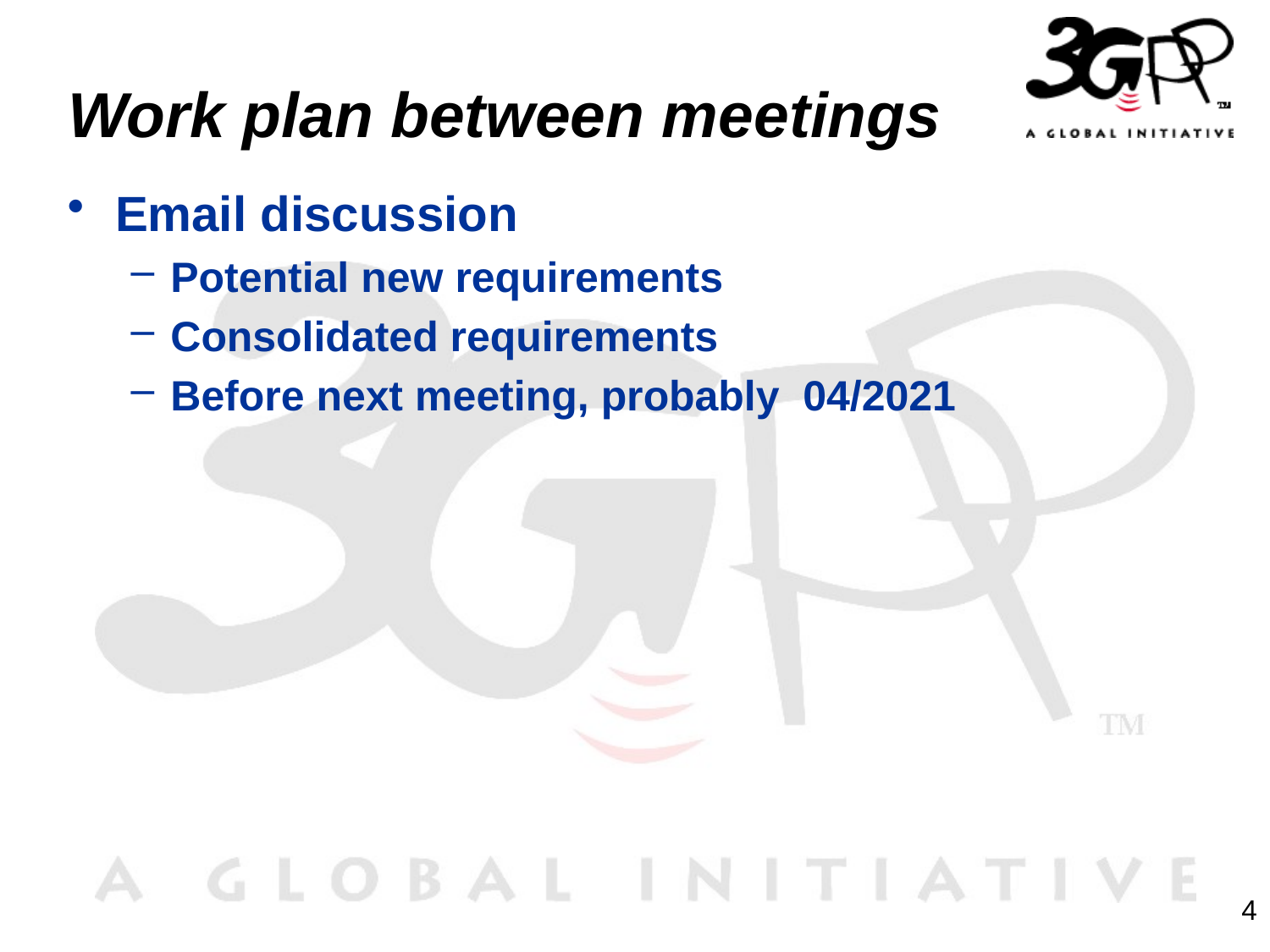

# Work plan between meetings
Email discussion
Potential new requirements
Consolidated requirements
Before next meeting, probably  04/2021

4